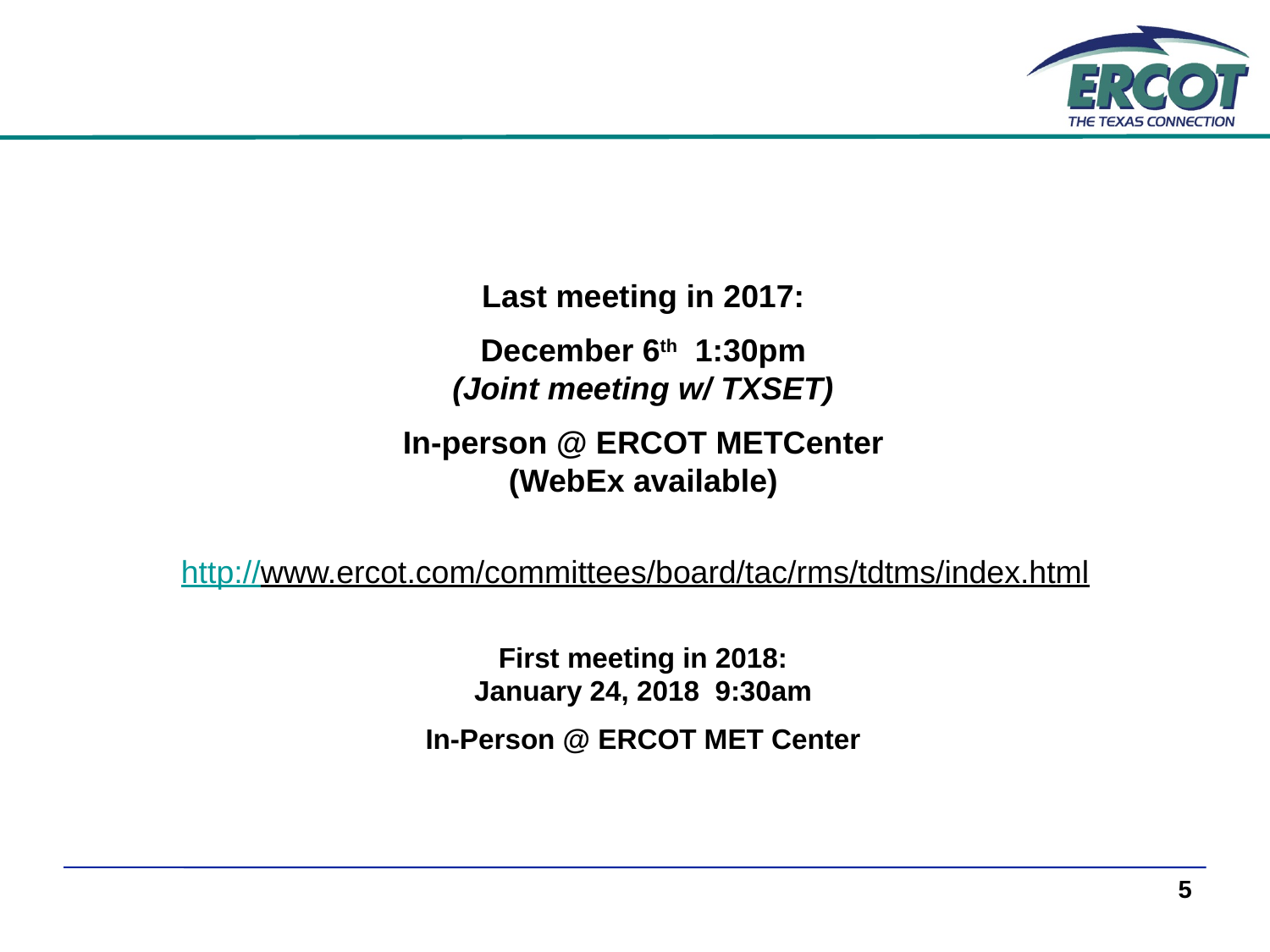

Last meeting in 2017:
December 6th  1:30pm
(Joint meeting w/ TXSET)
In-person @ ERCOT METCenter
(WebEx available)

First meeting in 2018:
January 24, 2018  9:30am
In-Person @ ERCOT MET Center
http://www.ercot.com/committees/board/tac/rms/tdtms/index.html

5